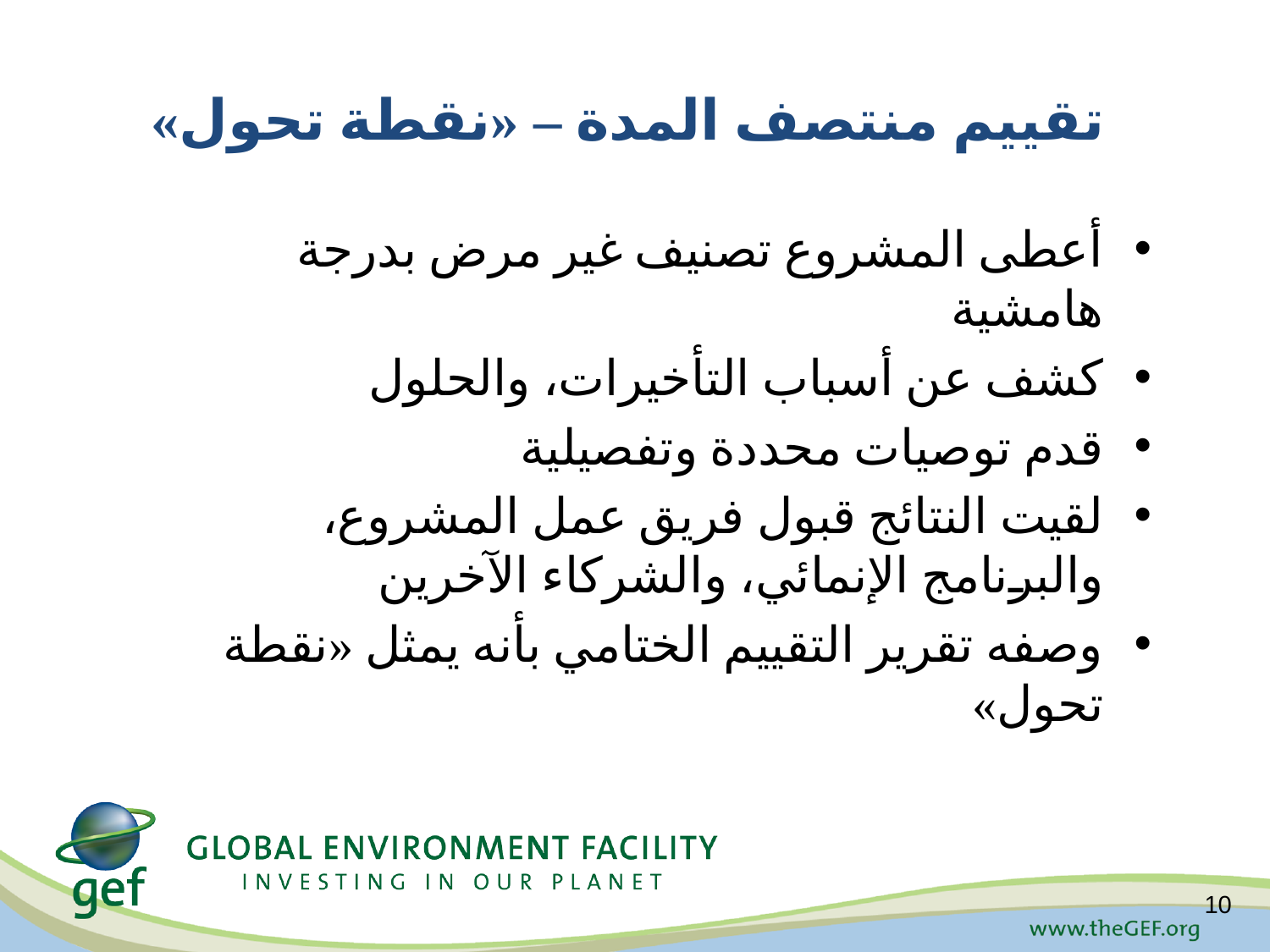

# تقييم منتصف المدة – «نقطة تحول»
أعطى المشروع تصنيف غير مرض بدرجة هامشية
كشف عن أسباب التأخيرات، والحلول
قدم توصيات محددة وتفصيلية
لقيت النتائج قبول فريق عمل المشروع، والبرنامج الإنمائي، والشركاء الآخرين
وصفه تقرير التقييم الختامي بأنه يمثل «نقطة تحول»
10